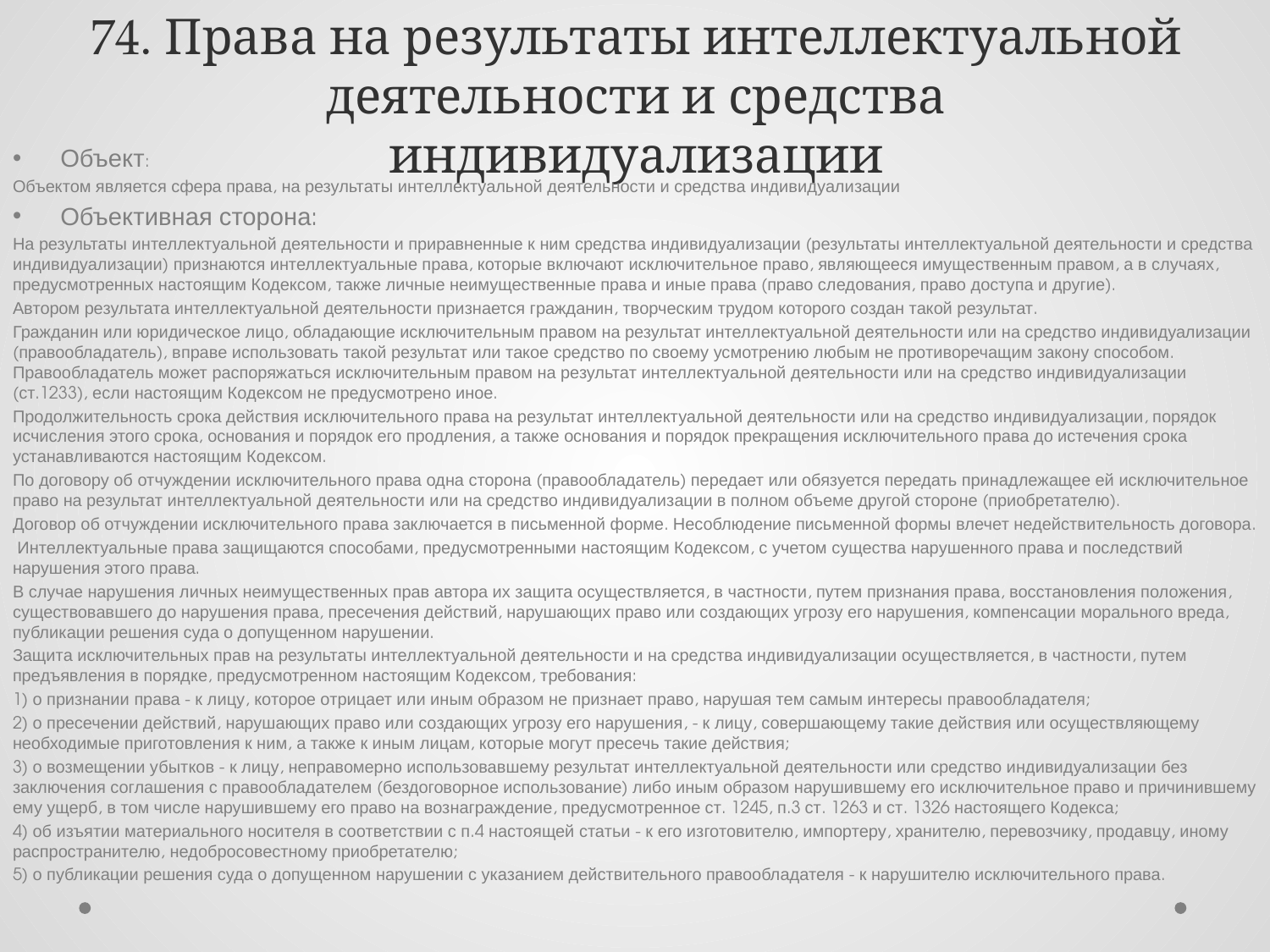

# 74. Права на результаты интеллектуальной деятельности и средства индивидуализации
Объект:
Объектом является сфера права, на результаты интеллектуальной деятельности и средства индивидуализации
Объективная сторона:
На результаты интеллектуальной деятельности и приравненные к ним средства индивидуализации (результаты интеллектуальной деятельности и средства индивидуализации) признаются интеллектуальные права, которые включают исключительное право, являющееся имущественным правом, а в случаях, предусмотренных настоящим Кодексом, также личные неимущественные права и иные права (право следования, право доступа и другие).
Автором результата интеллектуальной деятельности признается гражданин, творческим трудом которого создан такой результат.
Гражданин или юридическое лицо, обладающие исключительным правом на результат интеллектуальной деятельности или на средство индивидуализации (правообладатель), вправе использовать такой результат или такое средство по своему усмотрению любым не противоречащим закону способом. Правообладатель может распоряжаться исключительным правом на результат интеллектуальной деятельности или на средство индивидуализации (ст.1233), если настоящим Кодексом не предусмотрено иное.
Продолжительность срока действия исключительного права на результат интеллектуальной деятельности или на средство индивидуализации, порядок исчисления этого срока, основания и порядок его продления, а также основания и порядок прекращения исключительного права до истечения срока устанавливаются настоящим Кодексом.
По договору об отчуждении исключительного права одна сторона (правообладатель) передает или обязуется передать принадлежащее ей исключительное право на результат интеллектуальной деятельности или на средство индивидуализации в полном объеме другой стороне (приобретателю).
Договор об отчуждении исключительного права заключается в письменной форме. Несоблюдение письменной формы влечет недействительность договора.
 Интеллектуальные права защищаются способами, предусмотренными настоящим Кодексом, с учетом существа нарушенного права и последствий нарушения этого права.
В случае нарушения личных неимущественных прав автора их защита осуществляется, в частности, путем признания права, восстановления положения, существовавшего до нарушения права, пресечения действий, нарушающих право или создающих угрозу его нарушения, компенсации морального вреда, публикации решения суда о допущенном нарушении.
Защита исключительных прав на результаты интеллектуальной деятельности и на средства индивидуализации осуществляется, в частности, путем предъявления в порядке, предусмотренном настоящим Кодексом, требования:
1) о признании права - к лицу, которое отрицает или иным образом не признает право, нарушая тем самым интересы правообладателя;
2) о пресечении действий, нарушающих право или создающих угрозу его нарушения, - к лицу, совершающему такие действия или осуществляющему необходимые приготовления к ним, а также к иным лицам, которые могут пресечь такие действия;
3) о возмещении убытков - к лицу, неправомерно использовавшему результат интеллектуальной деятельности или средство индивидуализации без заключения соглашения с правообладателем (бездоговорное использование) либо иным образом нарушившему его исключительное право и причинившему ему ущерб, в том числе нарушившему его право на вознаграждение, предусмотренное ст. 1245, п.3 ст. 1263 и ст. 1326 настоящего Кодекса;
4) об изъятии материального носителя в соответствии с п.4 настоящей статьи - к его изготовителю, импортеру, хранителю, перевозчику, продавцу, иному распространителю, недобросовестному приобретателю;
5) о публикации решения суда о допущенном нарушении с указанием действительного правообладателя - к нарушителю исключительного права.